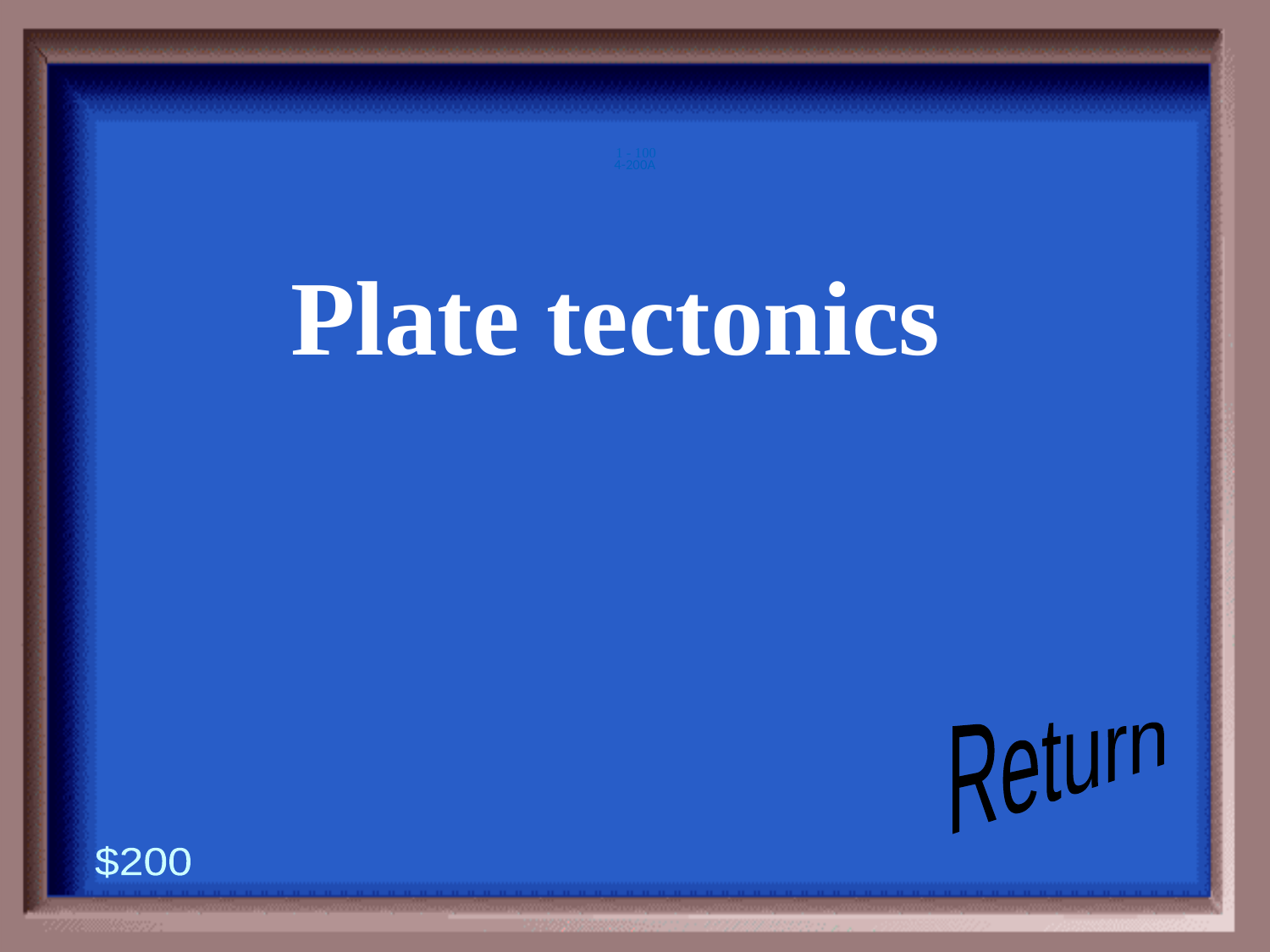

4-200A
1 - 100
Plate tectonics
Return
$200